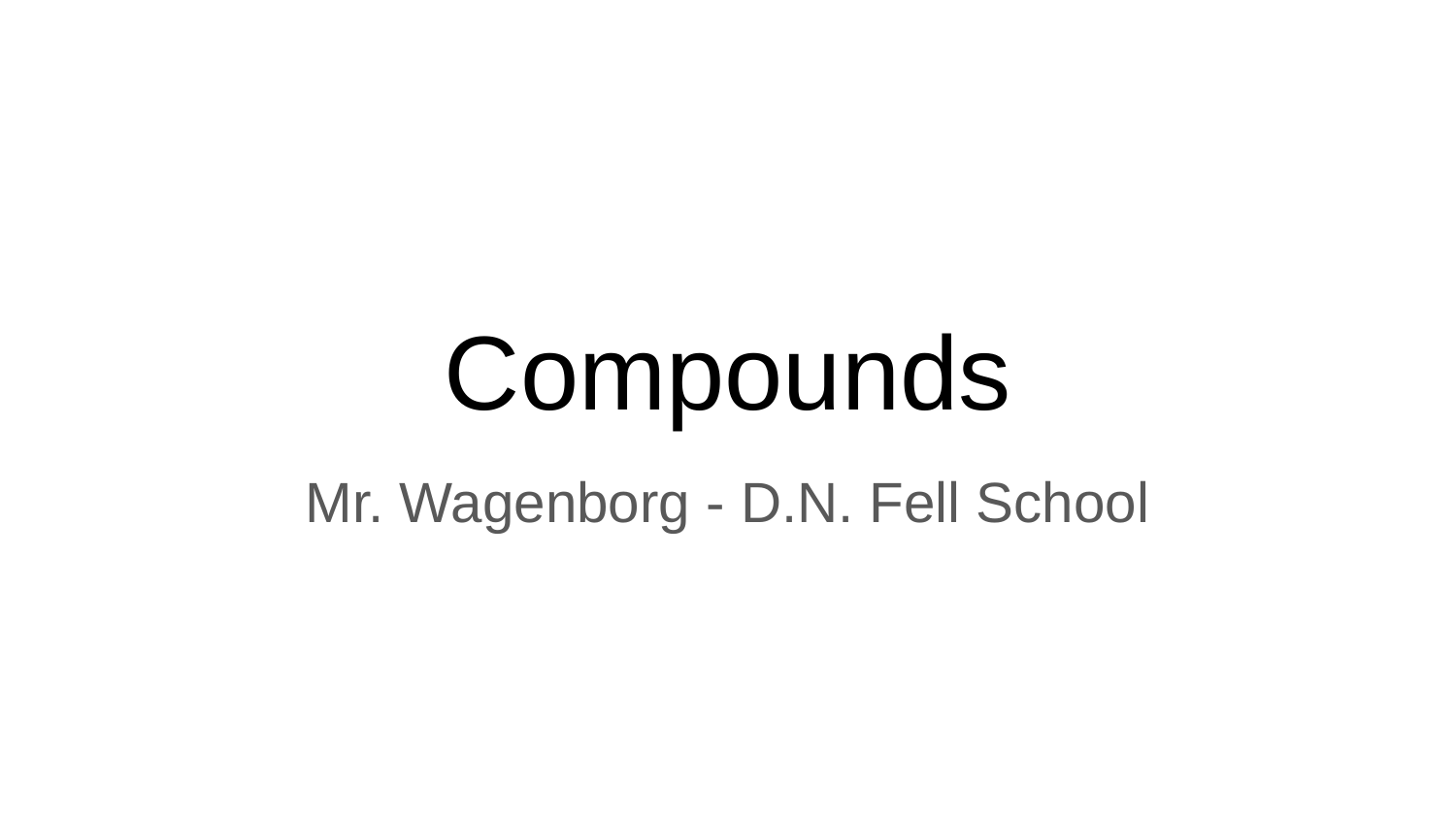

# Compounds
Mr. Wagenborg - D.N. Fell School